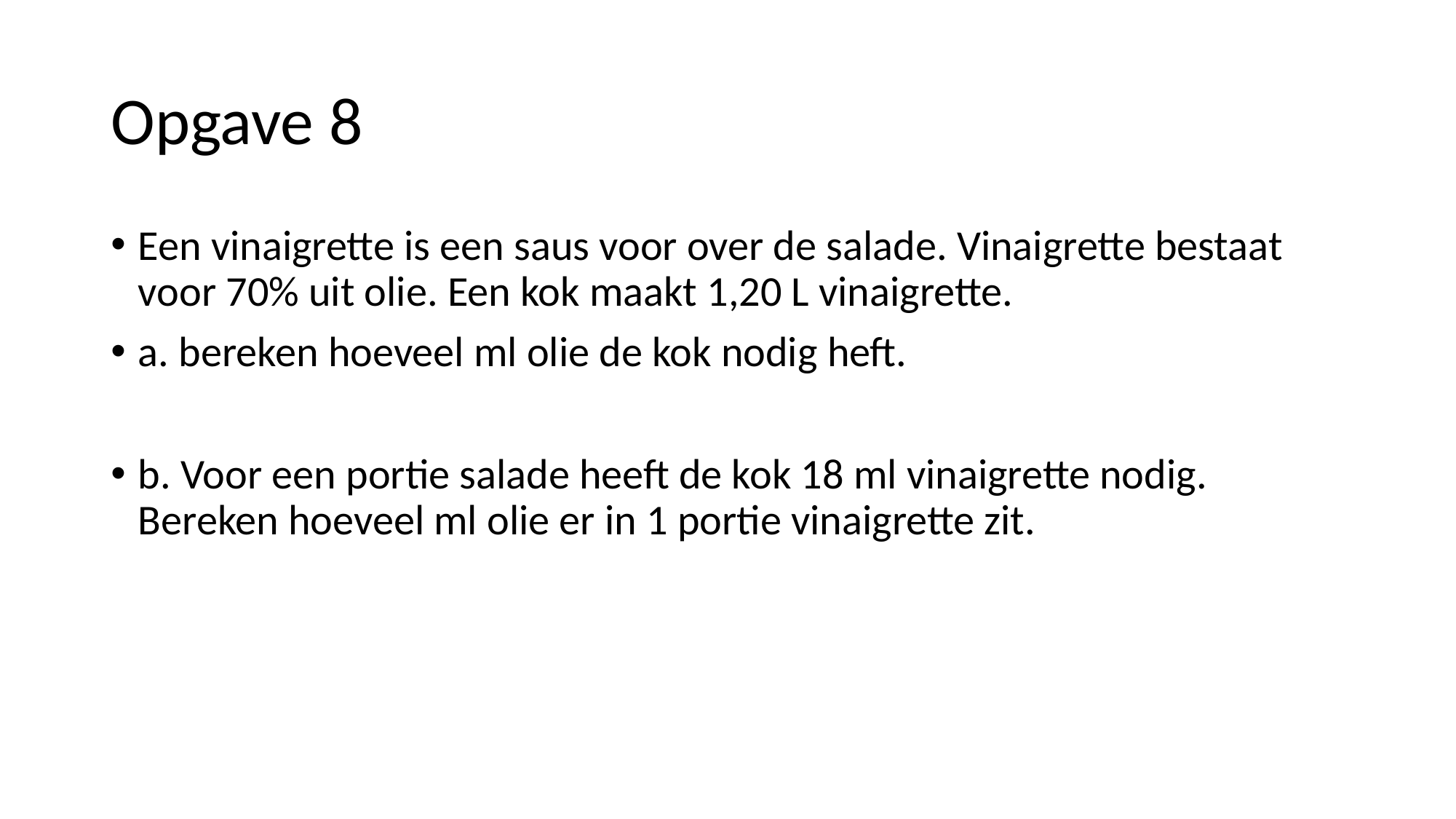

# Opgave 8
Een vinaigrette is een saus voor over de salade. Vinaigrette bestaat voor 70% uit olie. Een kok maakt 1,20 L vinaigrette.
a. bereken hoeveel ml olie de kok nodig heft.

b. Voor een portie salade heeft de kok 18 ml vinaigrette nodig.
Bereken hoeveel ml olie er in 1 portie vinaigrette zit.